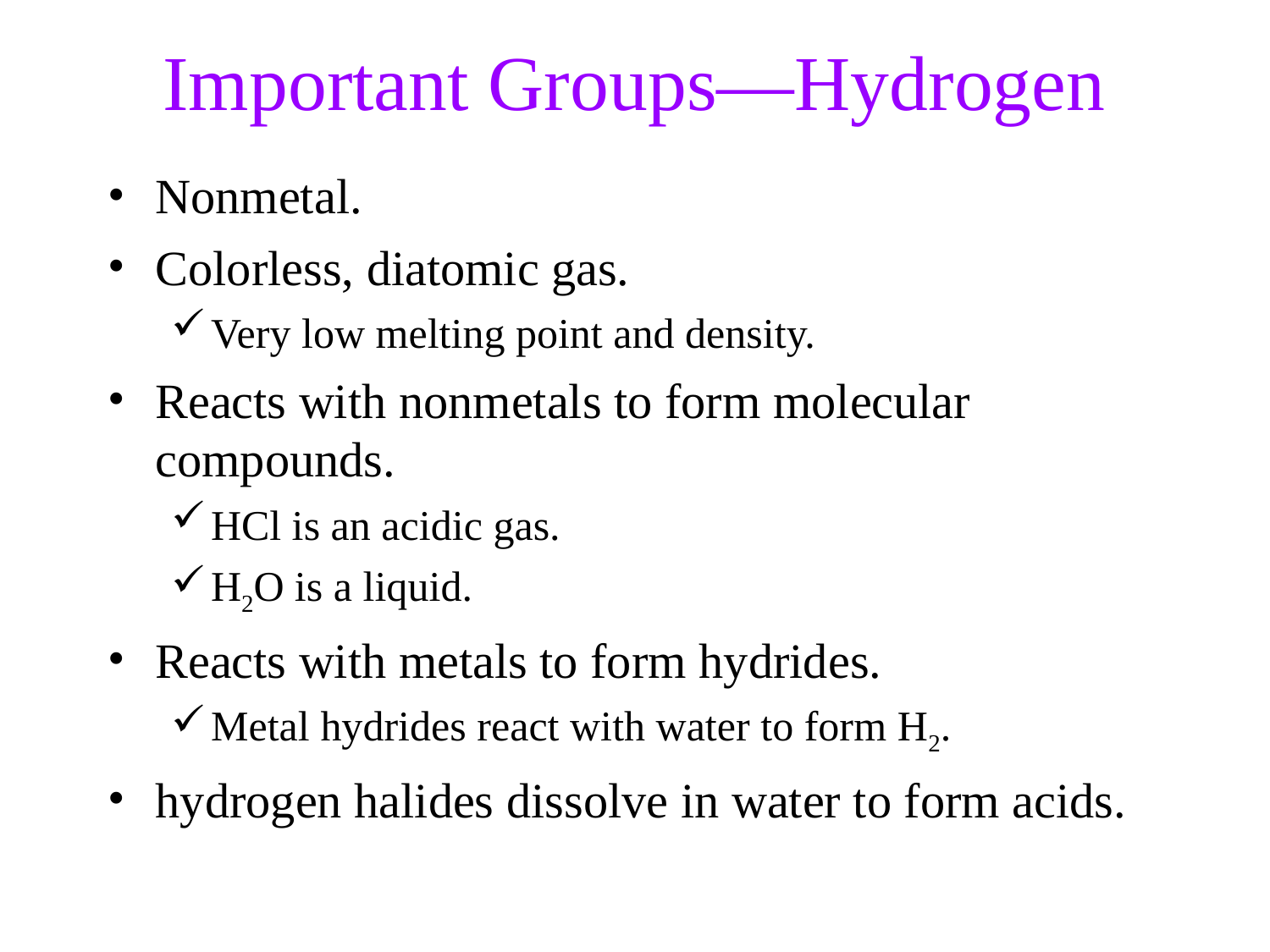

Important Groups—Hydrogen
Nonmetal.
Colorless, diatomic gas.
Very low melting point and density.
Reacts with nonmetals to form molecular compounds.
HCl is an acidic gas.
H2O is a liquid.
Reacts with metals to form hydrides.
Metal hydrides react with water to form H2.
hydrogen halides dissolve in water to form acids.